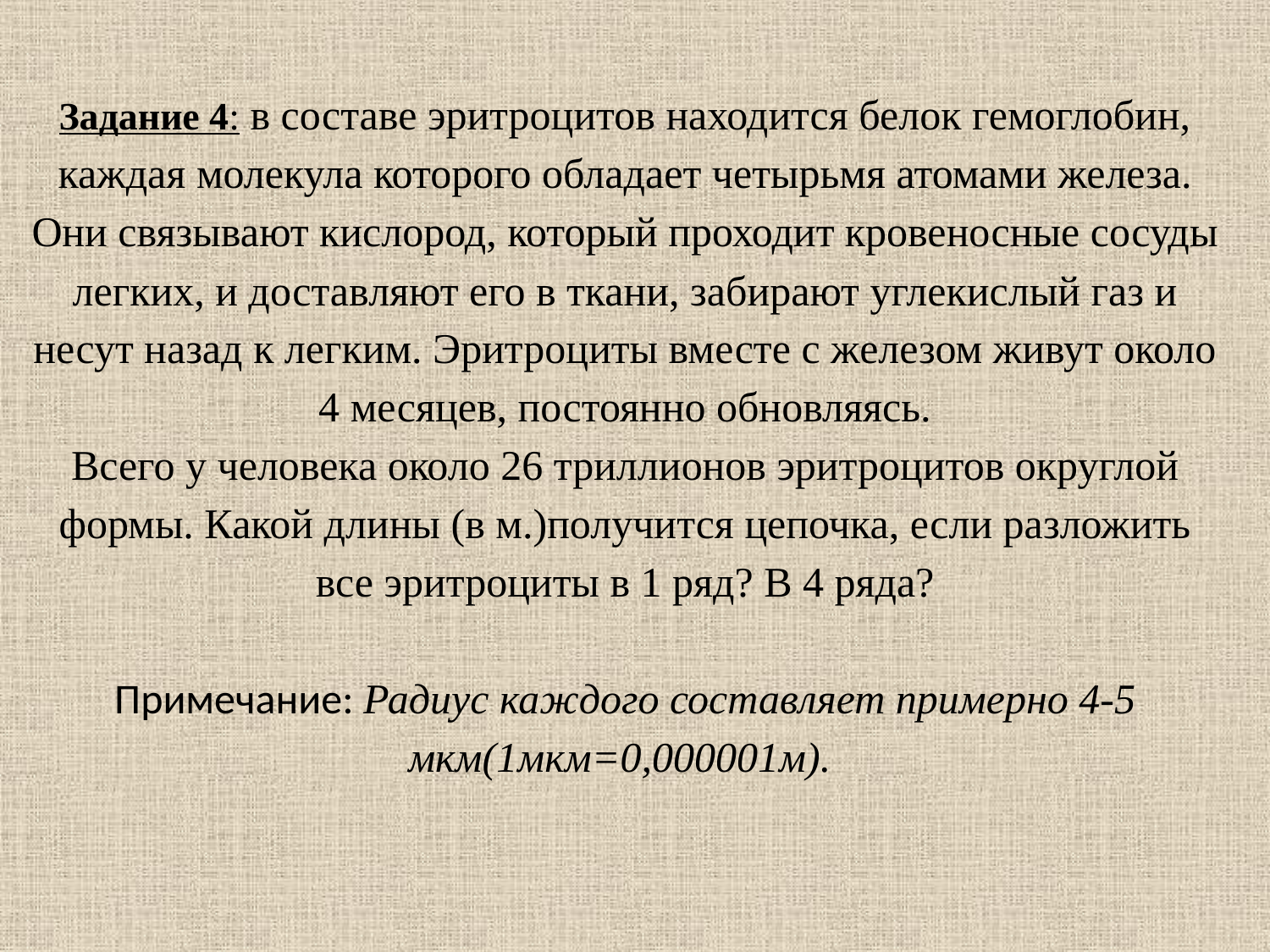

# Задание 4: в составе эритроцитов находится белок гемоглобин, каждая молекула которого обладает четырьмя атомами железа. Они связывают кислород, который проходит кровеносные сосуды легких, и доставляют его в ткани, забирают углекислый газ и несут назад к легким. Эритроциты вместе с железом живут около 4 месяцев, постоянно обновляясь. Всего у человека около 26 триллионов эритроцитов округлой формы. Какой длины (в м.)получится цепочка, если разложить все эритроциты в 1 ряд? В 4 ряда? Примечание: Радиус каждого составляет примерно 4-5 мкм(1мкм=0,000001м).